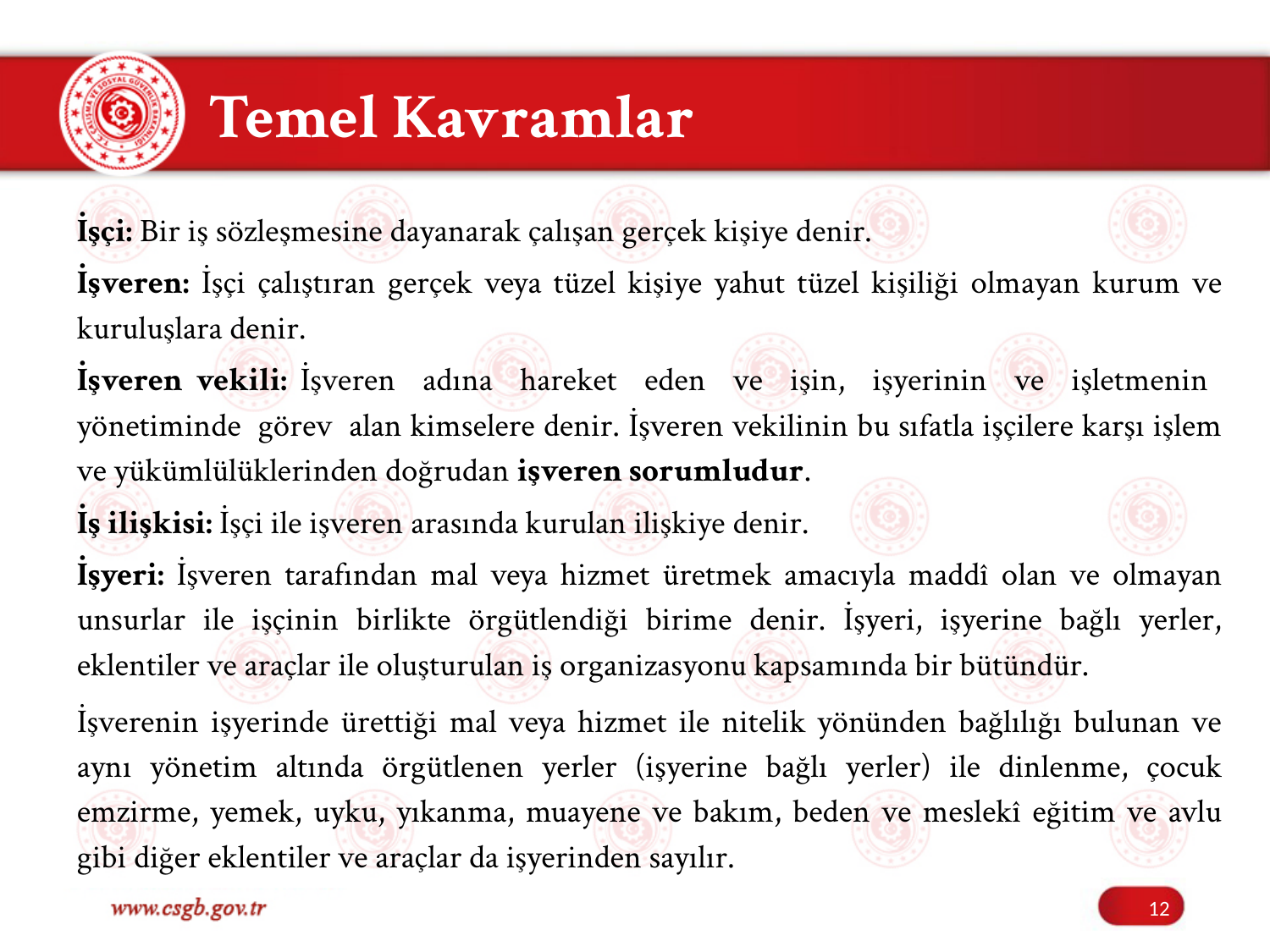

Temel Kavramlar
İşçi: Bir iş sözleşmesine dayanarak çalışan gerçek kişiye denir.
İşveren: İşçi çalıştıran gerçek veya tüzel kişiye yahut tüzel kişiliği olmayan kurum ve kuruluşlara denir.
İşveren vekili: İşveren  adına  hareket  eden  ve  işin,  işyerinin  ve  işletmenin  yönetiminde  görev  alan kimselere denir. İşveren vekilinin bu sıfatla işçilere karşı işlem ve yükümlülüklerinden doğrudan işveren sorumludur.
İş ilişkisi: İşçi ile işveren arasında kurulan ilişkiye denir.
İşyeri: İşveren tarafından mal veya hizmet üretmek amacıyla maddî olan ve olmayan unsurlar ile işçinin birlikte örgütlendiği birime denir. İşyeri, işyerine bağlı yerler, eklentiler ve araçlar ile oluşturulan iş organizasyonu kapsamında bir bütündür.
İşverenin işyerinde ürettiği mal veya hizmet ile nitelik yönünden bağlılığı bulunan ve aynı yönetim altında örgütlenen yerler (işyerine bağlı yerler) ile dinlenme, çocuk emzirme, yemek, uyku, yıkanma, muayene ve bakım, beden ve meslekî eğitim ve avlu gibi diğer eklentiler ve araçlar da işyerinden sayılır.
12